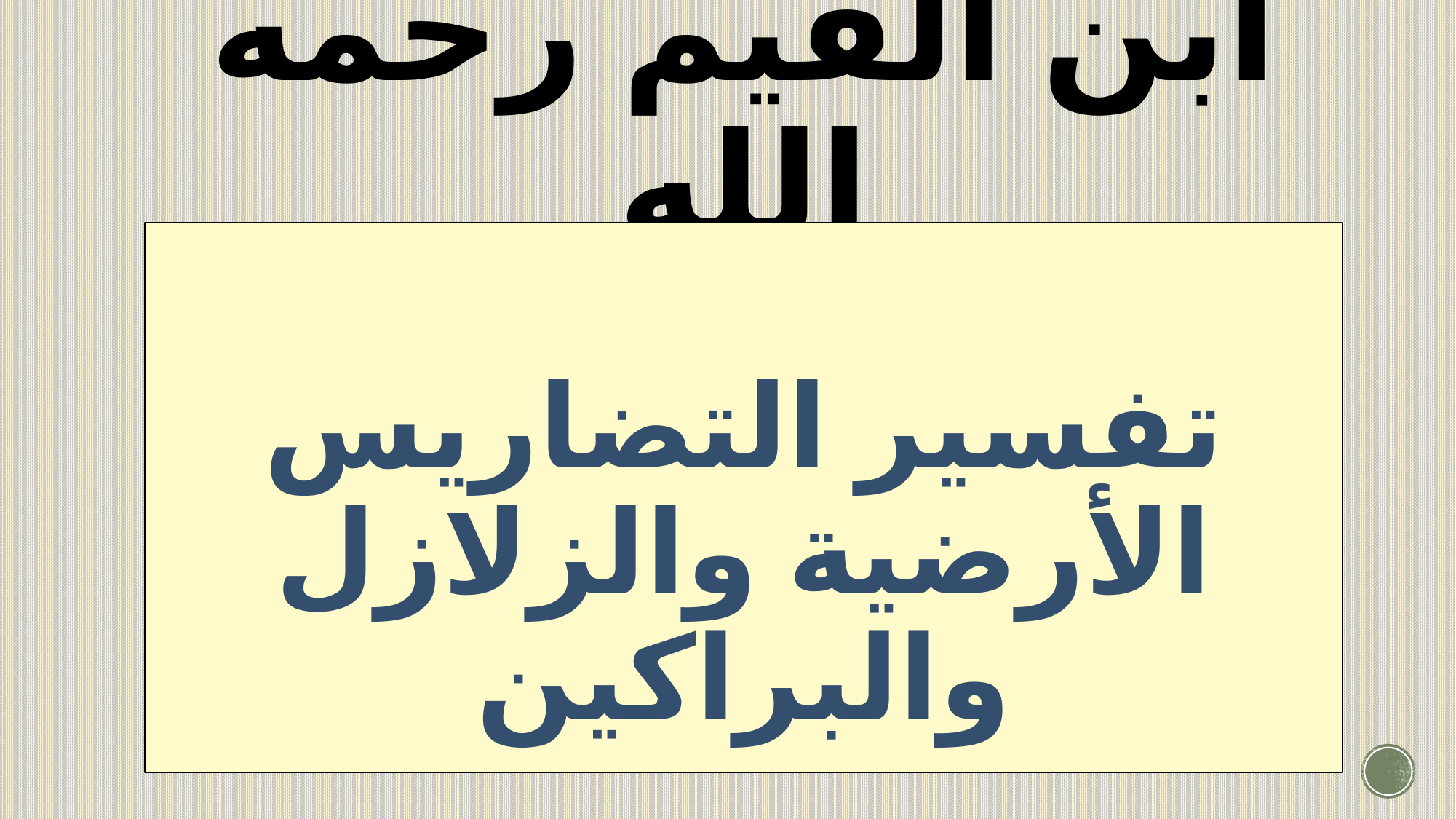

# ابن القيم رحمه الله

تفسير التضاريس الأرضية والزلازل والبراكين